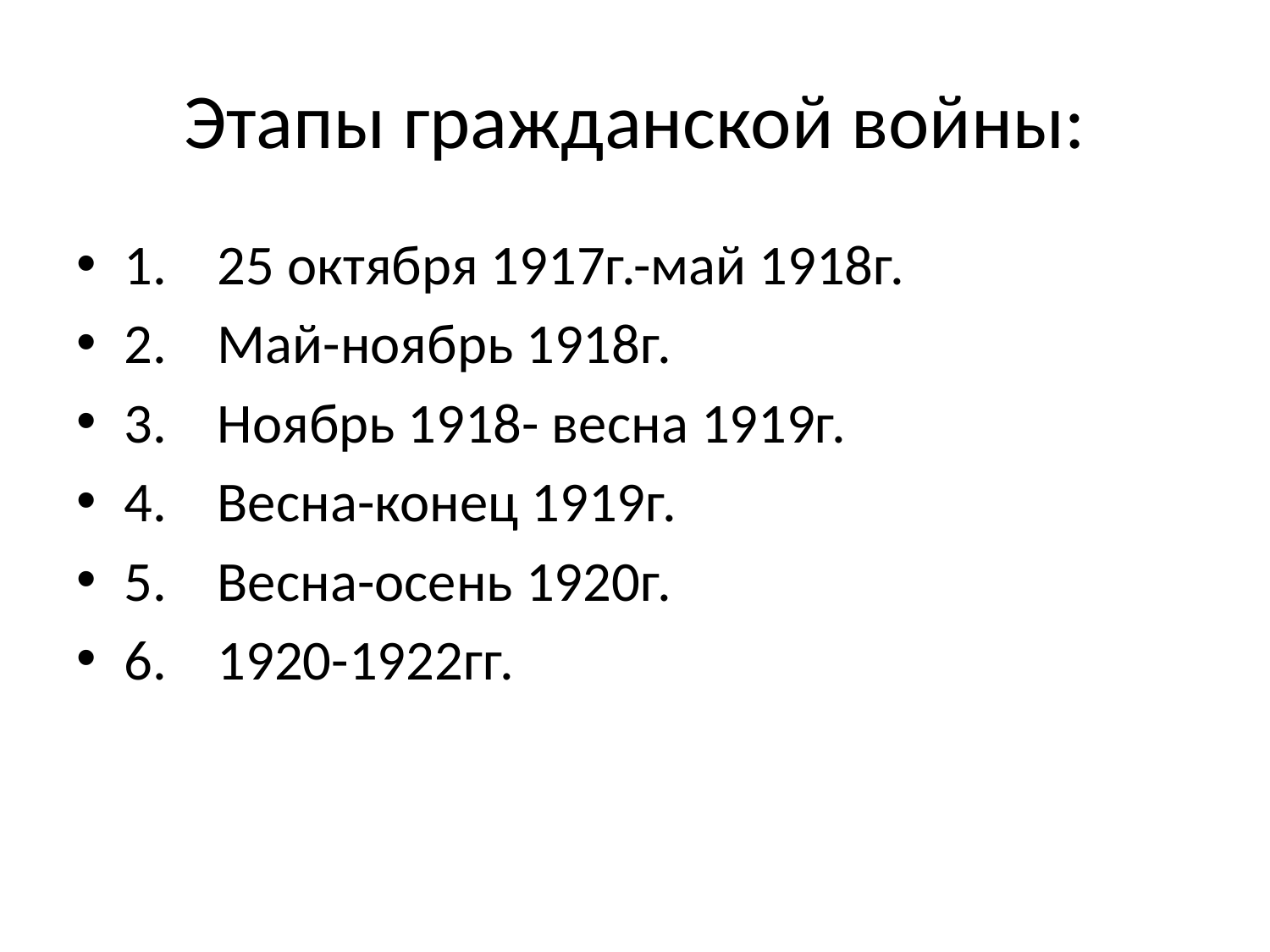

# Этапы гражданской войны:
1.    25 октября 1917г.-май 1918г.
2.    Май-ноябрь 1918г.
3.    Ноябрь 1918- весна 1919г.
4.    Весна-конец 1919г.
5.    Весна-осень 1920г.
6.    1920-1922гг.